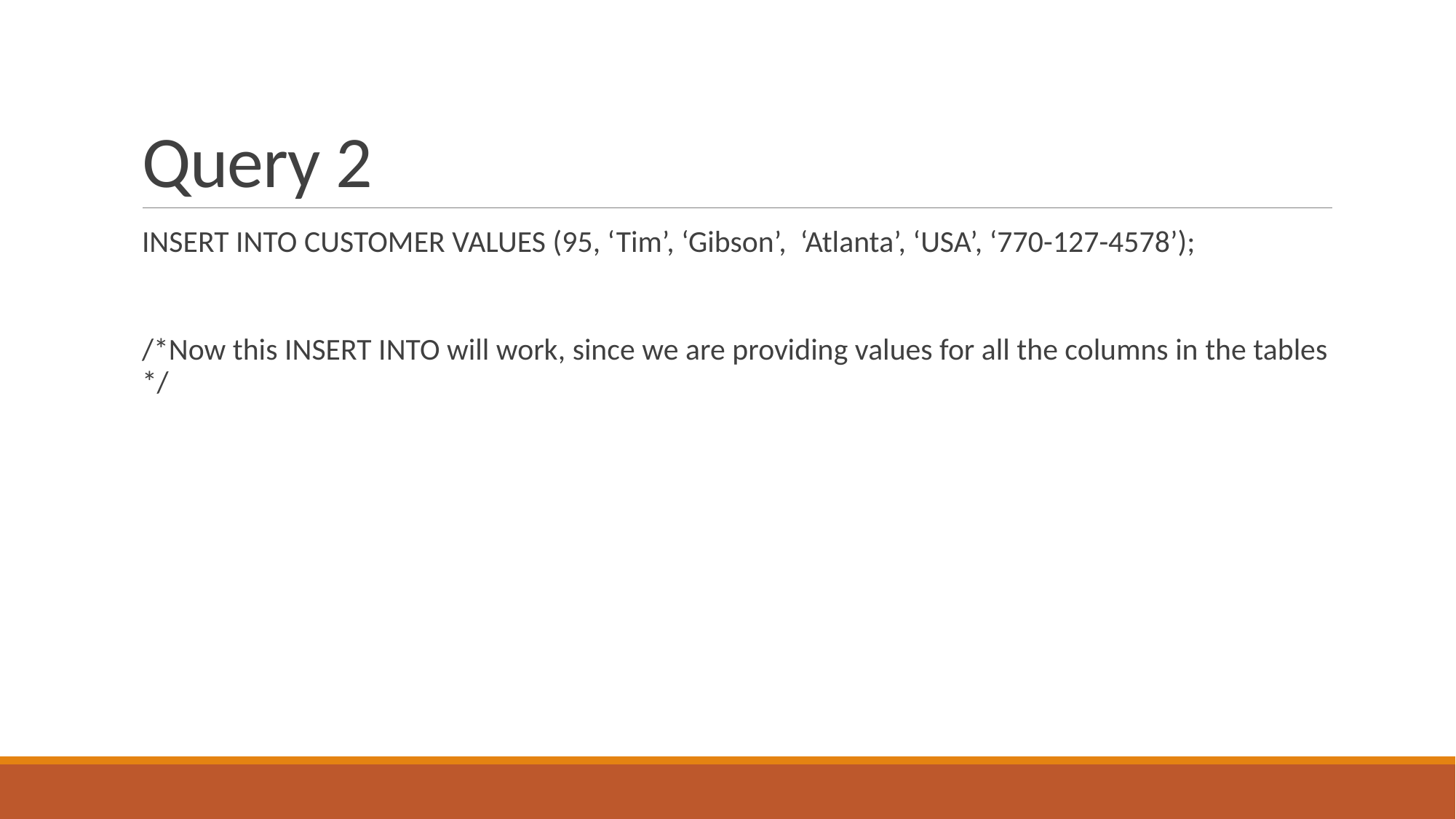

# Query 2
INSERT INTO CUSTOMER VALUES (95, ‘Tim’, ‘Gibson’,  ‘Atlanta’, ‘USA’, ‘770-127-4578’);

/*Now this INSERT INTO will work, since we are providing values for all the columns in the tables */